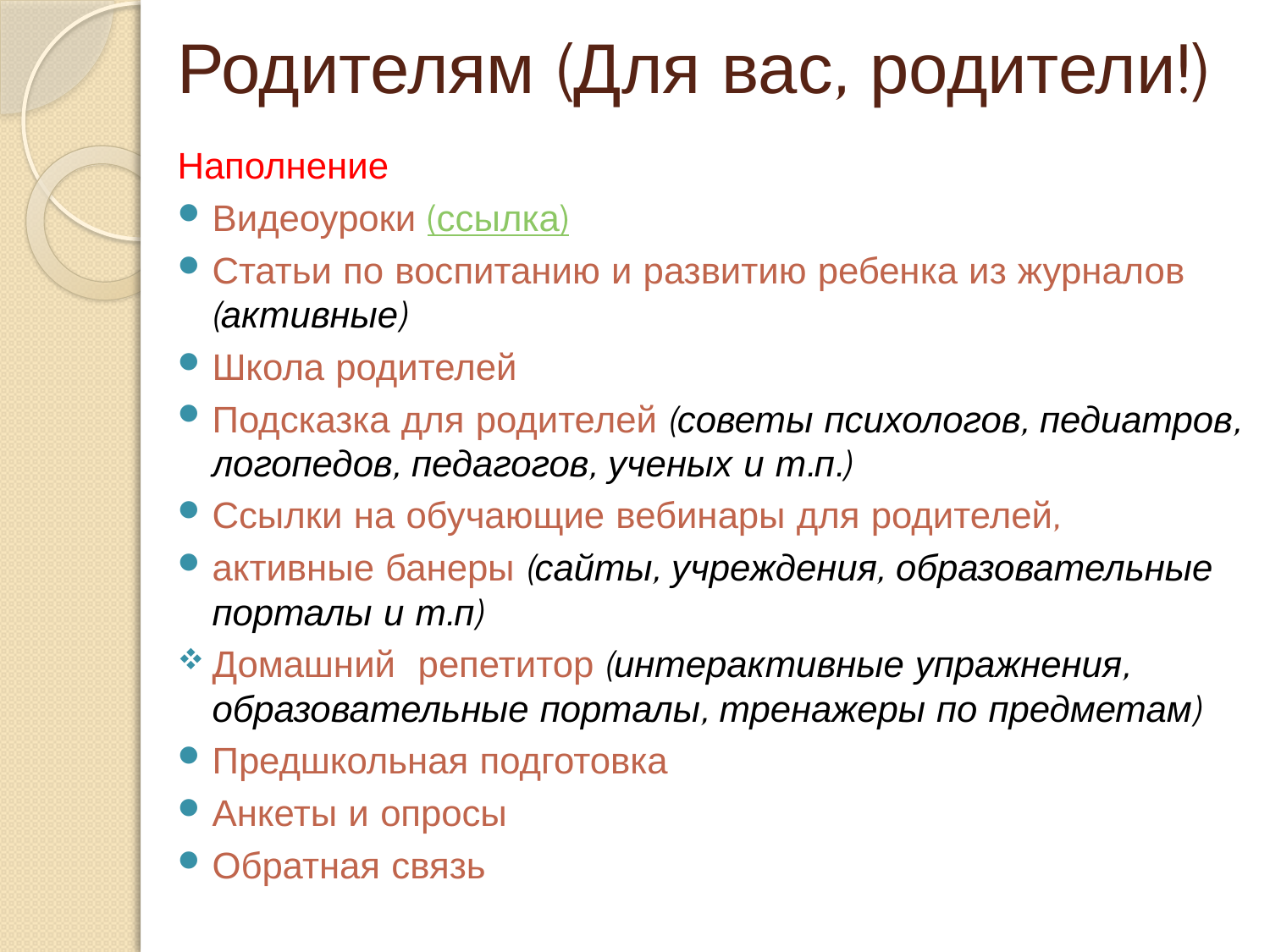

# Родителям (Для вас, родители!)
Наполнение
Видеоуроки (ссылка)
Статьи по воспитанию и развитию ребенка из журналов (активные)
Школа родителей
Подсказка для родителей (советы психологов, педиатров, логопедов, педагогов, ученых и т.п.)
Ссылки на обучающие вебинары для родителей,
активные банеры (сайты, учреждения, образовательные порталы и т.п)
Домашний  репетитор (интерактивные упражнения, образовательные порталы, тренажеры по предметам)
Предшкольная подготовка
Анкеты и опросы
Обратная связь